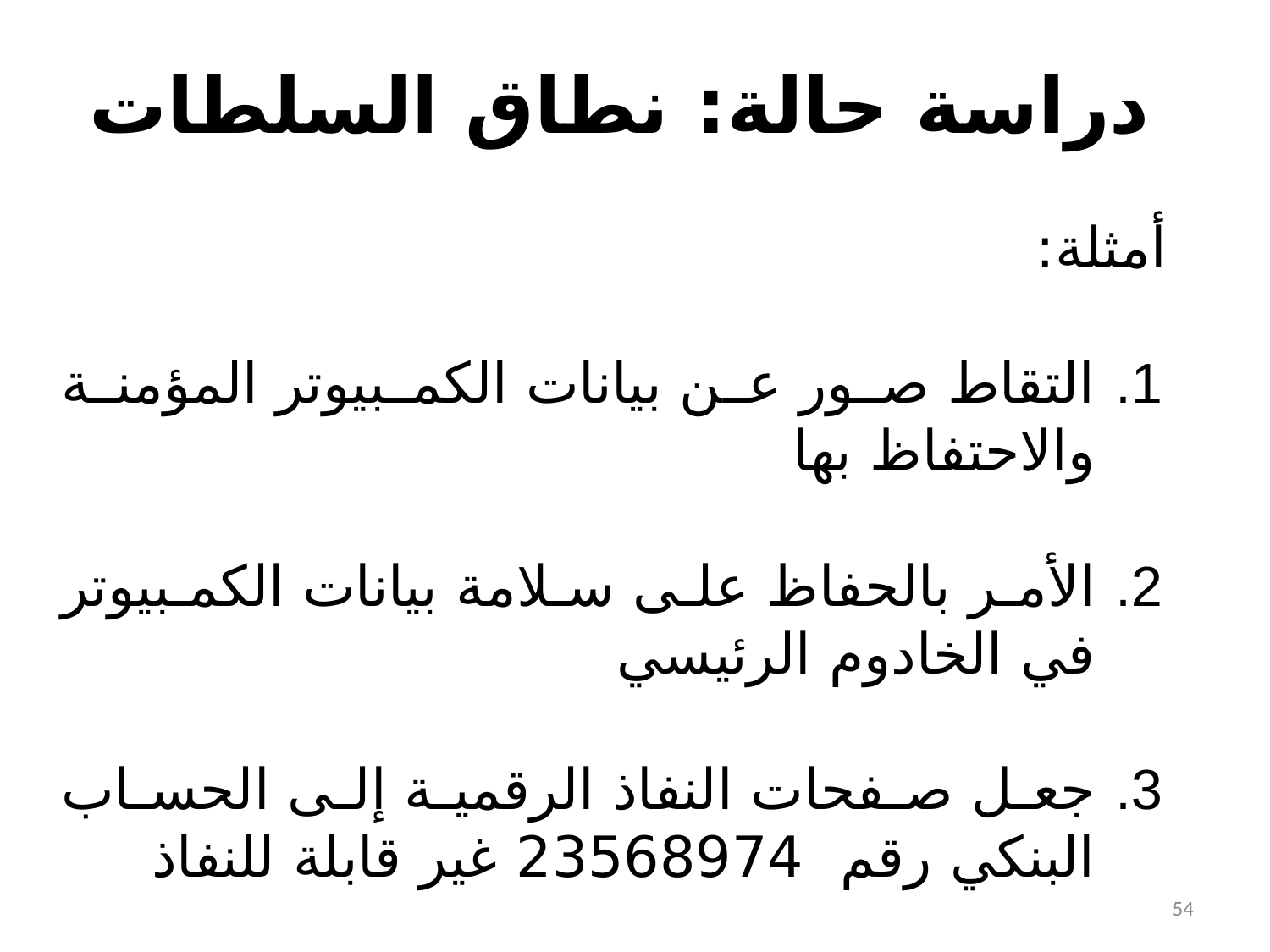

# دراسة حالة: نطاق السلطات
أمثلة:

التقاط صور عن بيانات الكمبيوتر المؤمنة والاحتفاظ بها

الأمر بالحفاظ على سلامة بيانات الكمبيوتر في الخادوم الرئيسي

جعل صفحات النفاذ الرقمية إلى الحساب البنكي رقم  23568974 غير قابلة للنفاذ
54